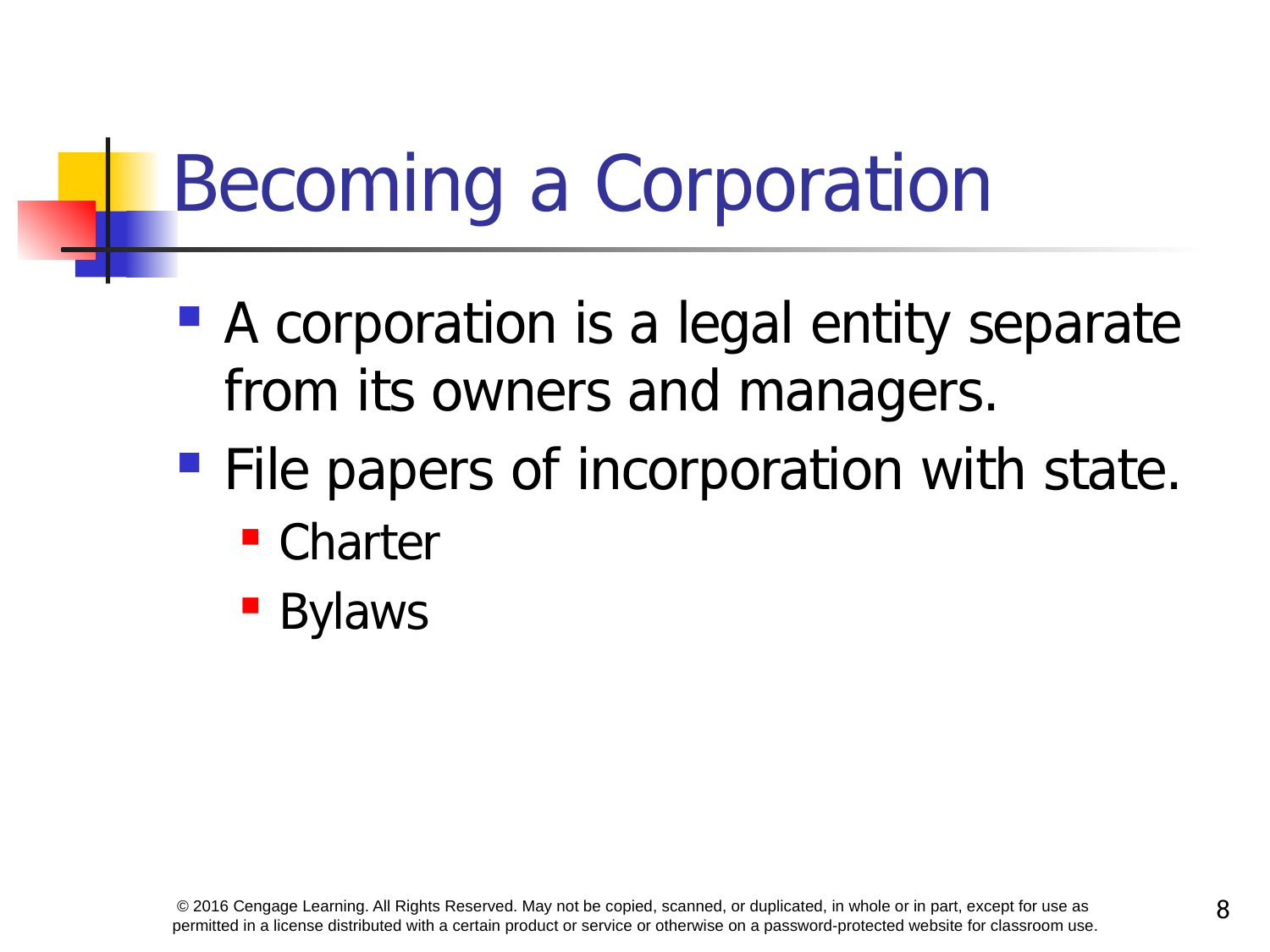

# Becoming a Corporation
A corporation is a legal entity separate from its owners and managers.
File papers of incorporation with state.
Charter
Bylaws
8